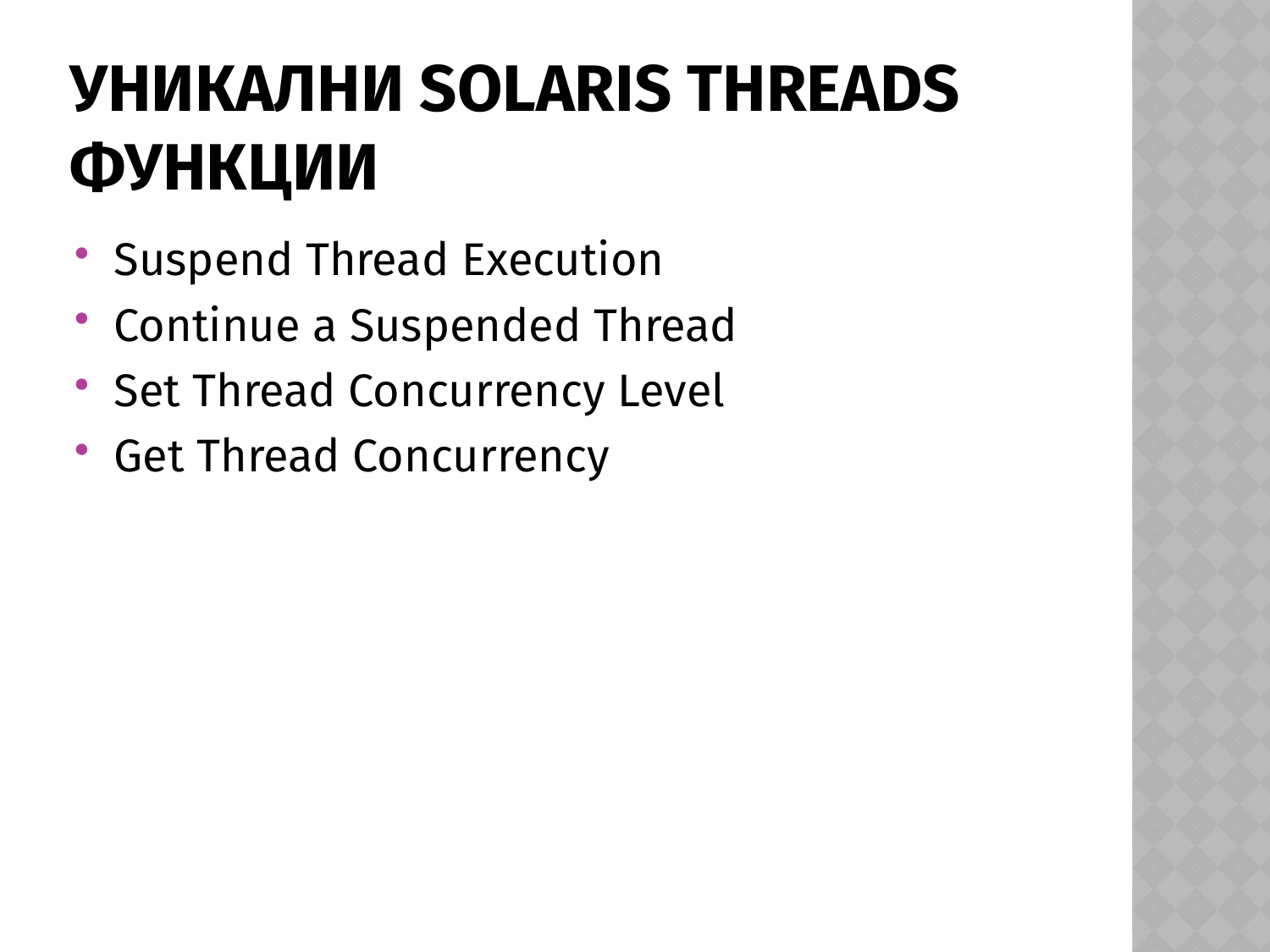

# Уникални Solaris Threads функции
Suspend Thread Execution
Continue a Suspended Thread
Set Thread Concurrency Level
Get Thread Concurrency